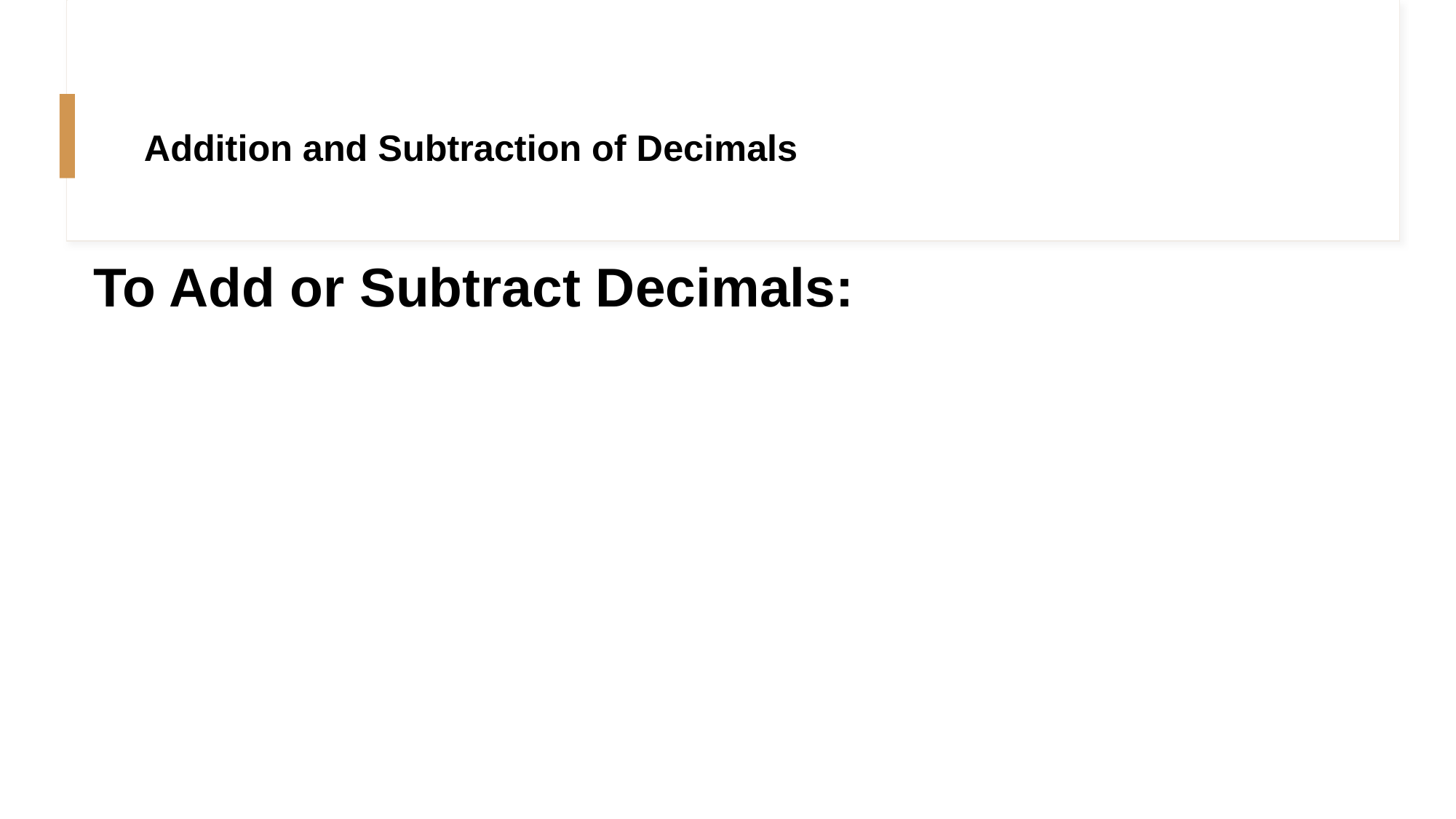

# Addition and Subtraction of Decimals
To Add or Subtract Decimals: